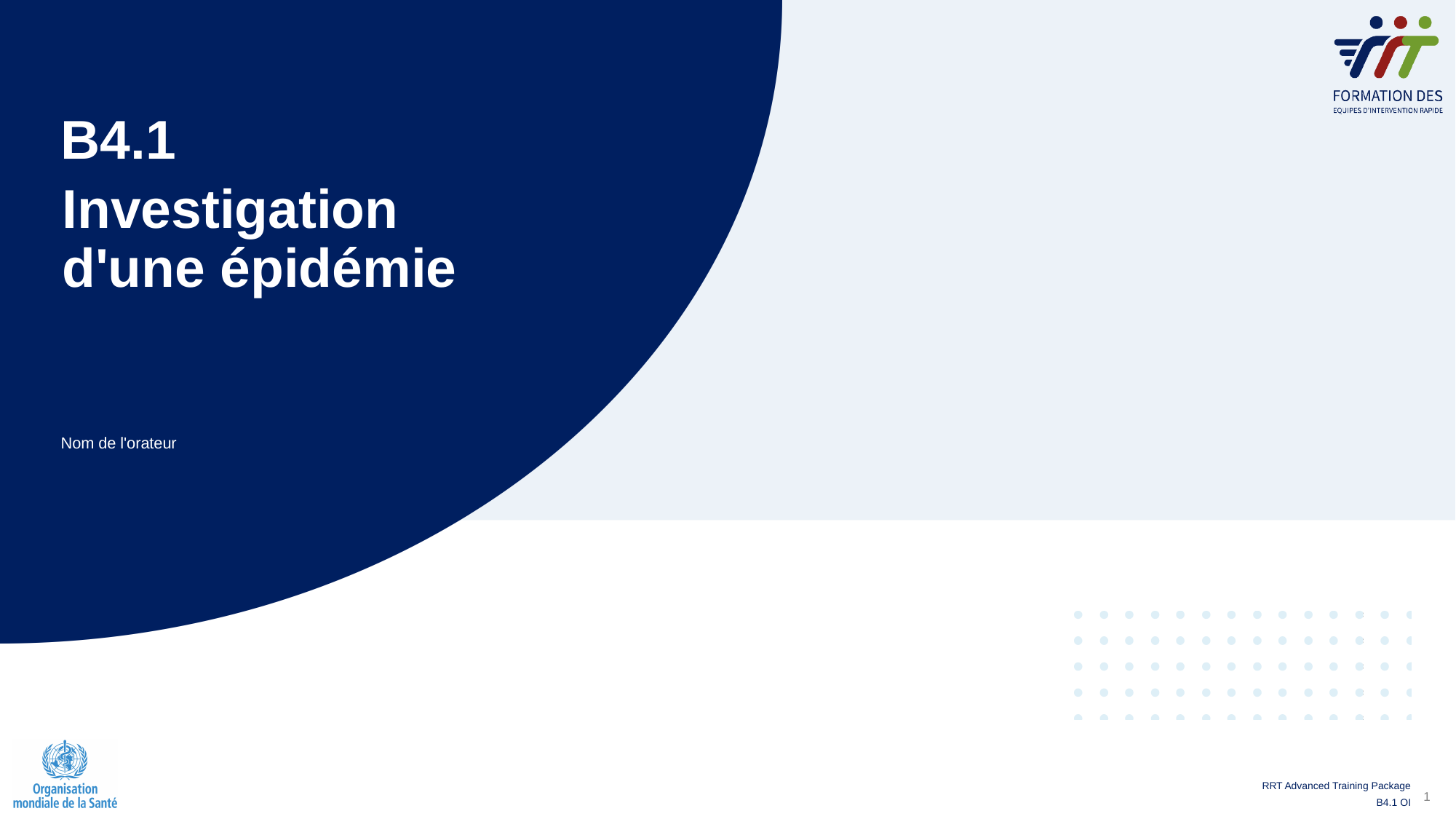

B4.1
# Investigation d'une épidémie
Nom de l'orateur